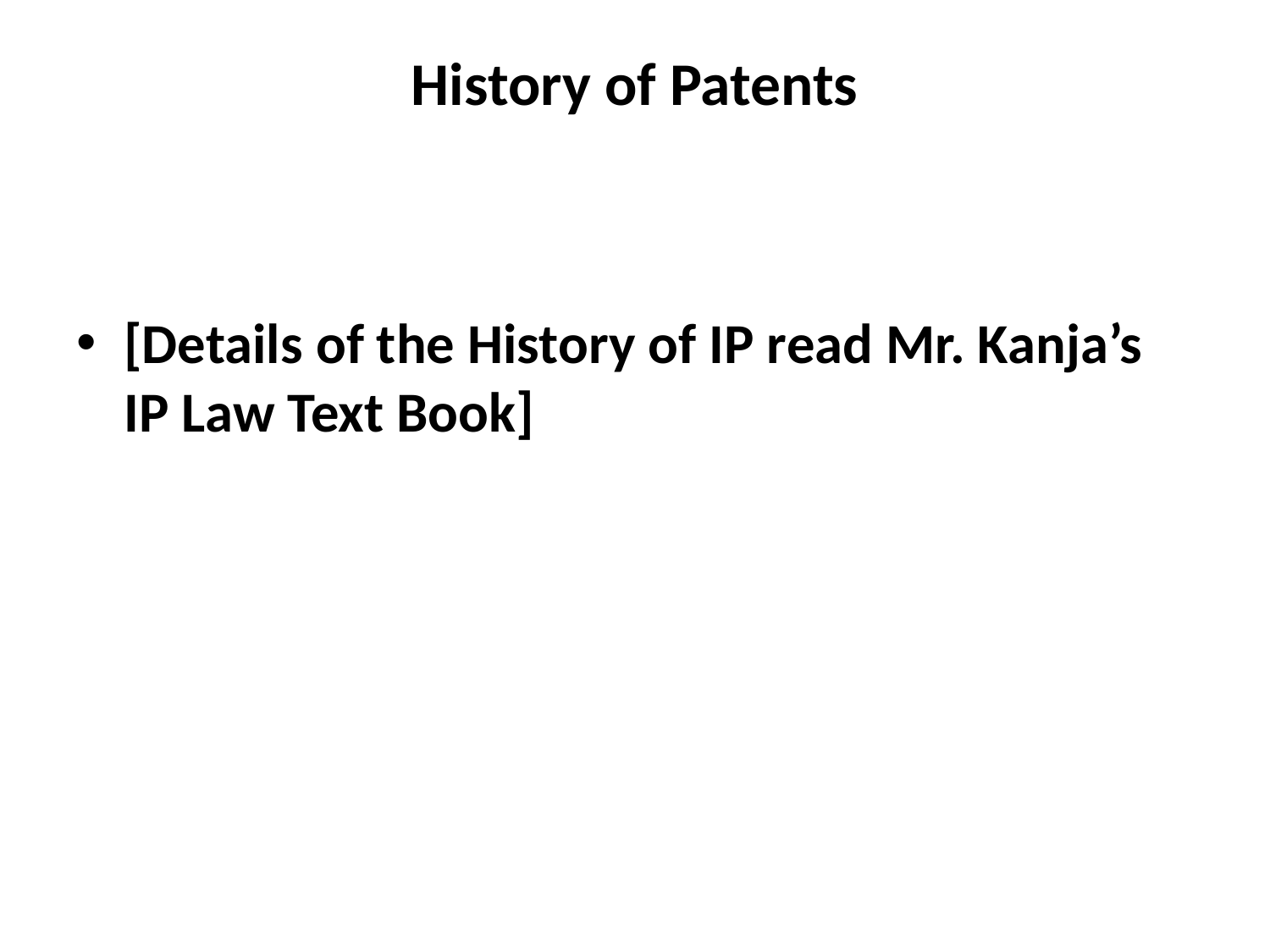

# History of Patents

[Details of the History of IP read Mr. Kanja’s IP Law Text Book]